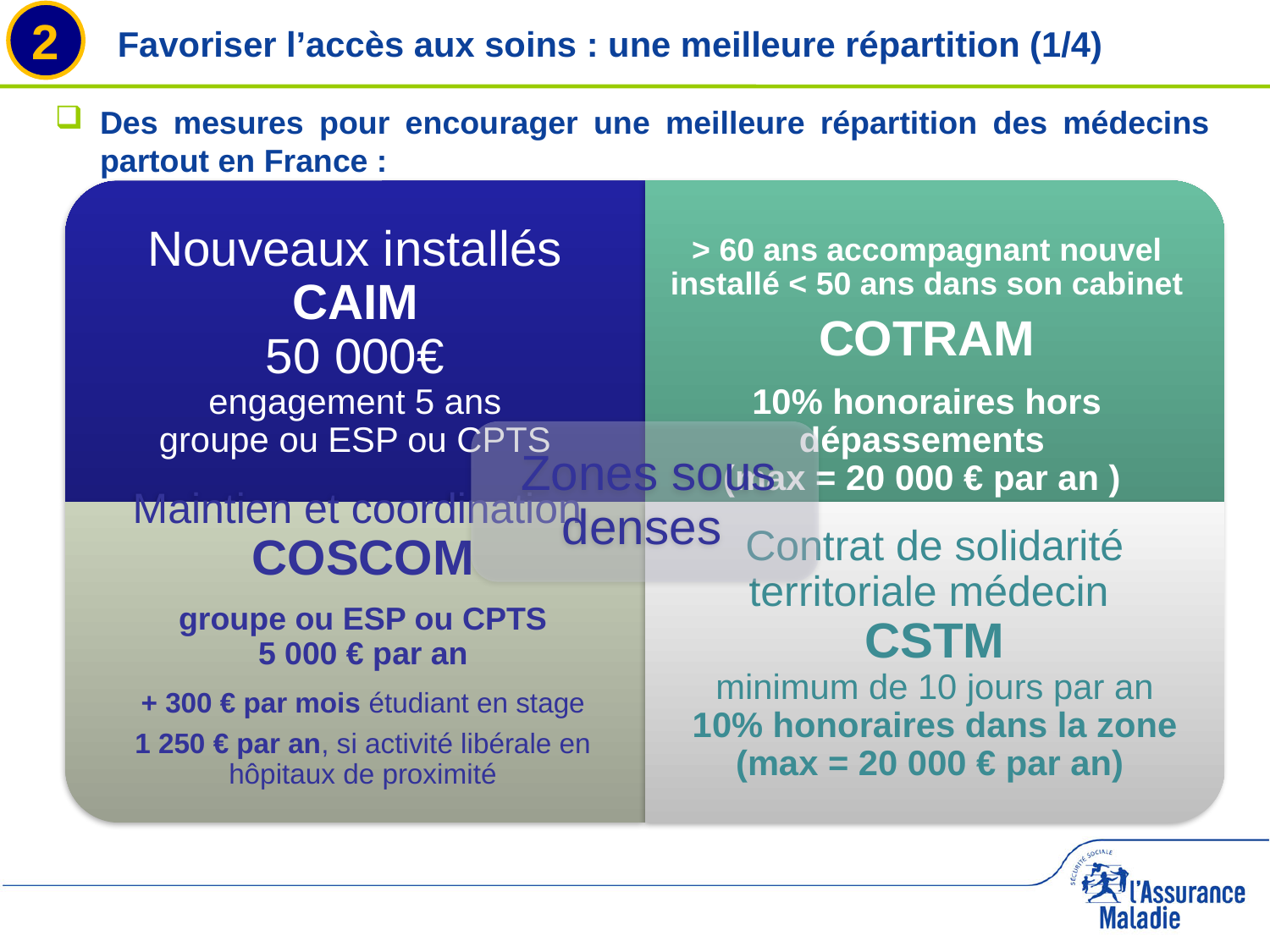

2
Favoriser l’accès aux soins : une meilleure répartition (1/4)
Des mesures pour encourager une meilleure répartition des médecins partout en France :
Nouveaux installés
CAIM
50 000€
engagement 5 ans
groupe ou ESP ou CPTS

> 60 ans accompagnant nouvel installé < 50 ans dans son cabinet
COTRAM
10% honoraires hors dépassements
(max = 20 000 € par an )
Maintien et coordination  COSCOM
groupe ou ESP ou CPTS
5 000 € par an
+ 300 € par mois étudiant en stage
1 250 € par an, si activité libérale en hôpitaux de proximité
Contrat de solidarité territoriale médecin 
CSTM
minimum de 10 jours par an
10% honoraires dans la zone (max = 20 000 € par an)
Zones sous denses